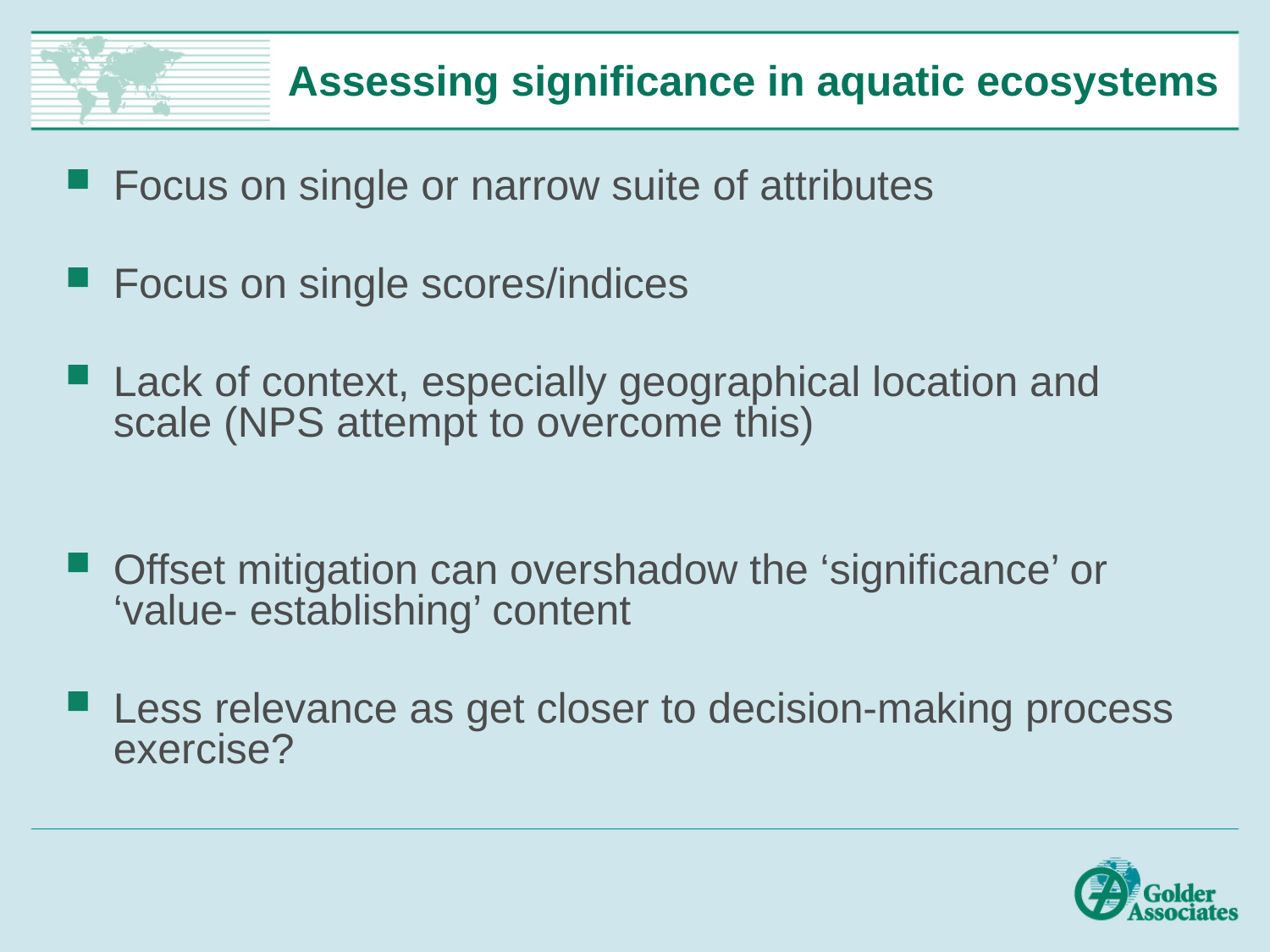

# Assessing significance in aquatic ecosystems
Focus on single or narrow suite of attributes

Focus on single scores/indices

Lack of context, especially geographical location and scale (NPS attempt to overcome this)

Offset mitigation can overshadow the ‘significance’ or ‘value- establishing’ content

Less relevance as get closer to decision-making process exercise?